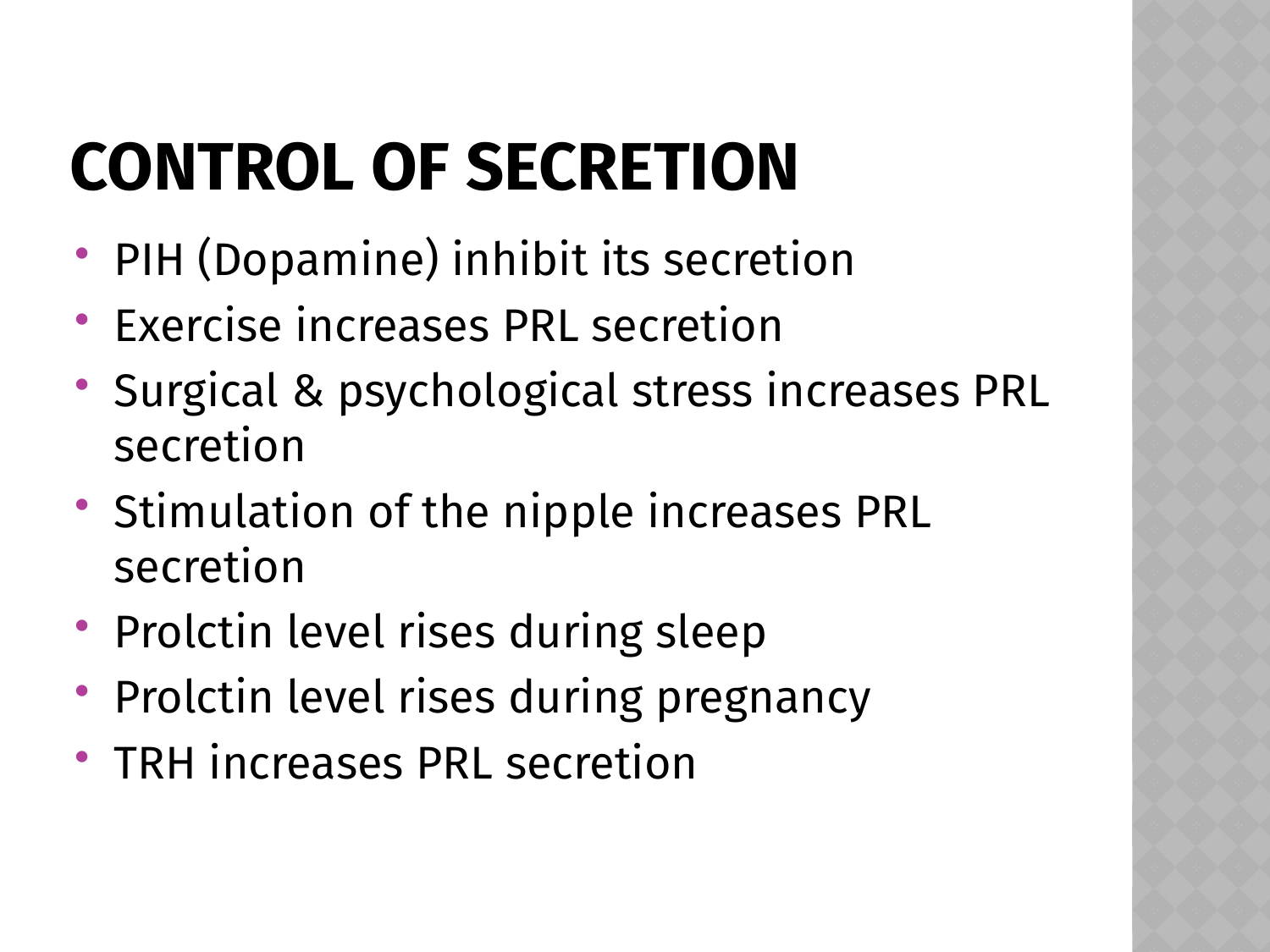

# Control of secretion
PIH (Dopamine) inhibit its secretion
Exercise increases PRL secretion
Surgical & psychological stress increases PRL secretion
Stimulation of the nipple increases PRL secretion
Prolctin level rises during sleep
Prolctin level rises during pregnancy
TRH increases PRL secretion